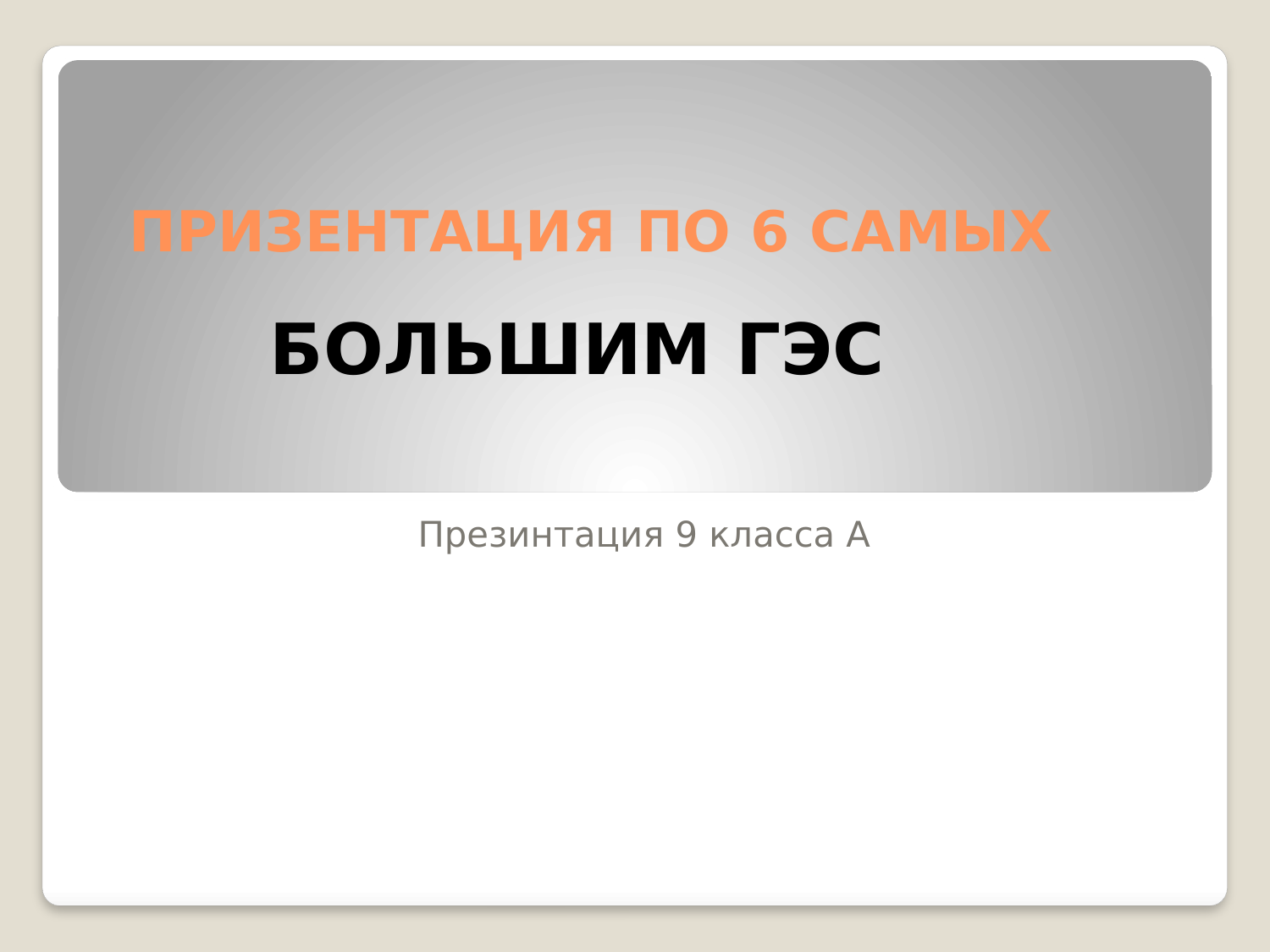

# ПРИЗЕНТАЦИЯ ПО 6 САМЫХ
  БОЛЬШИМ ГЭС
Презинтация 9 класса А